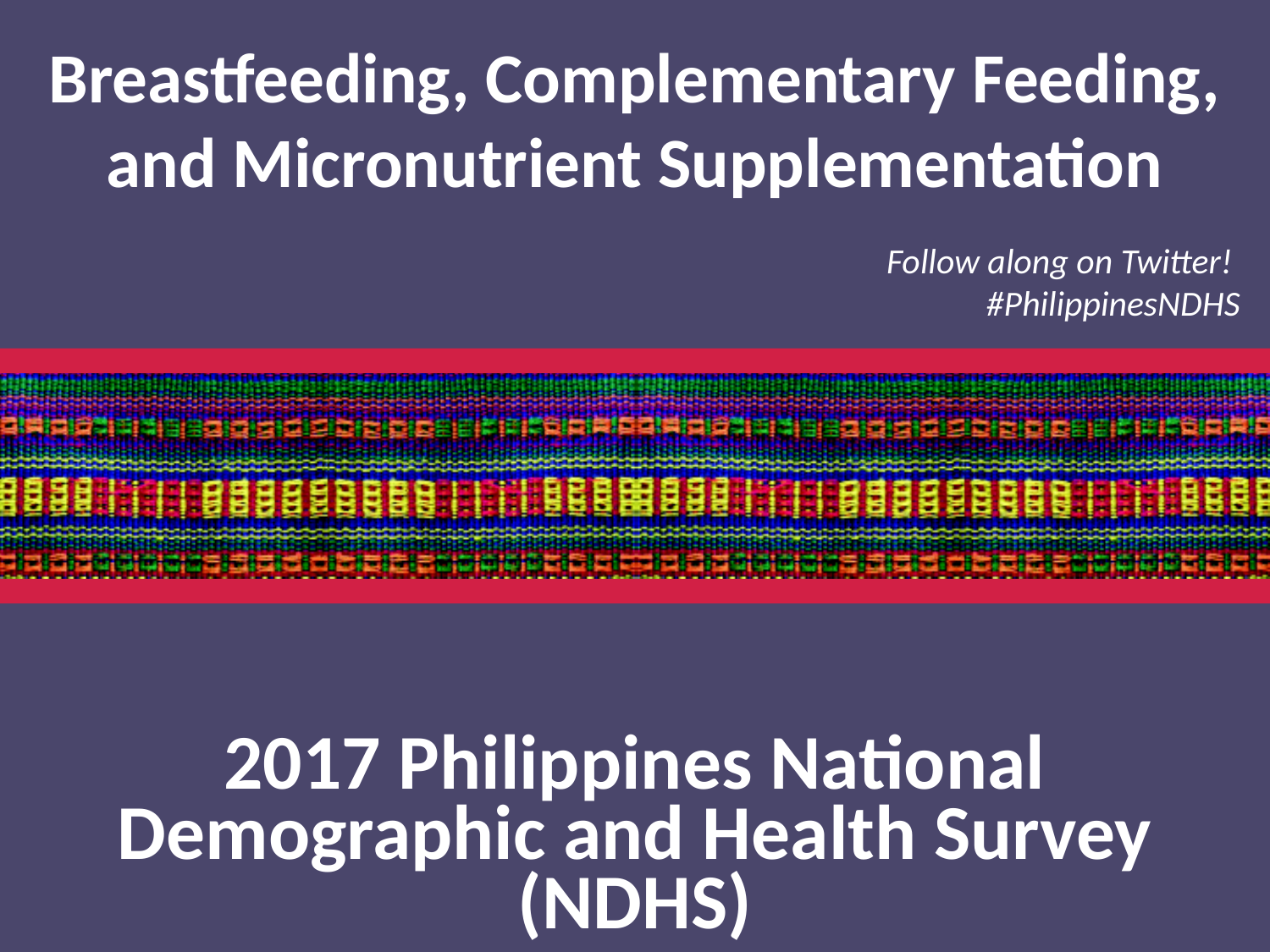

Breastfeeding, Complementary Feeding, and Micronutrient Supplementation
Follow along on Twitter!
#PhilippinesNDHS